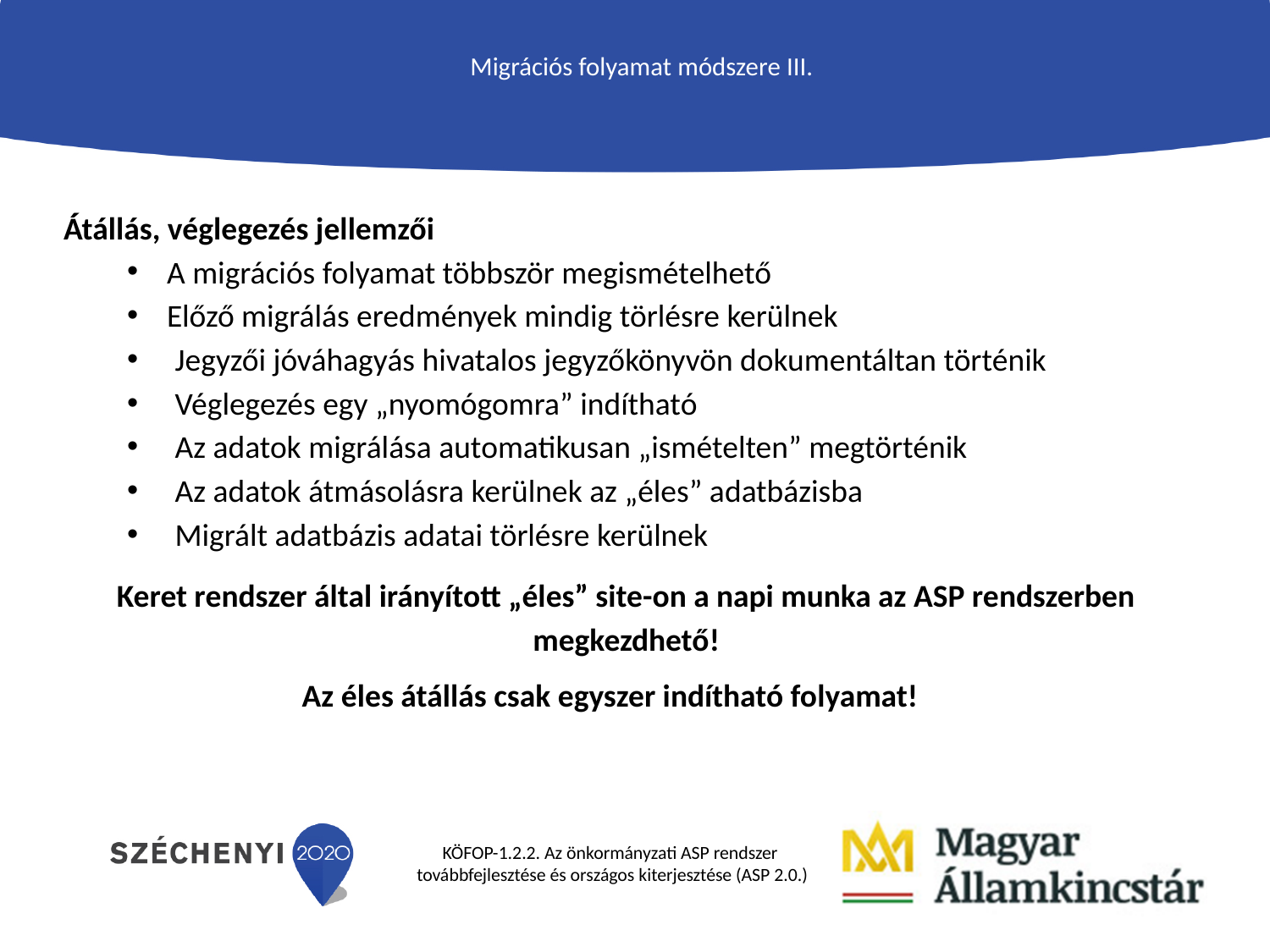

# Migrációs folyamat módszere III.
Átállás, véglegezés jellemzői
A migrációs folyamat többször megismételhető
Előző migrálás eredmények mindig törlésre kerülnek
Jegyzői jóváhagyás hivatalos jegyzőkönyvön dokumentáltan történik
Véglegezés egy „nyomógomra” indítható
Az adatok migrálása automatikusan „ismételten” megtörténik
Az adatok átmásolásra kerülnek az „éles” adatbázisba
Migrált adatbázis adatai törlésre kerülnek
Keret rendszer által irányított „éles” site-on a napi munka az ASP rendszerben megkezdhető!
Az éles átállás csak egyszer indítható folyamat!